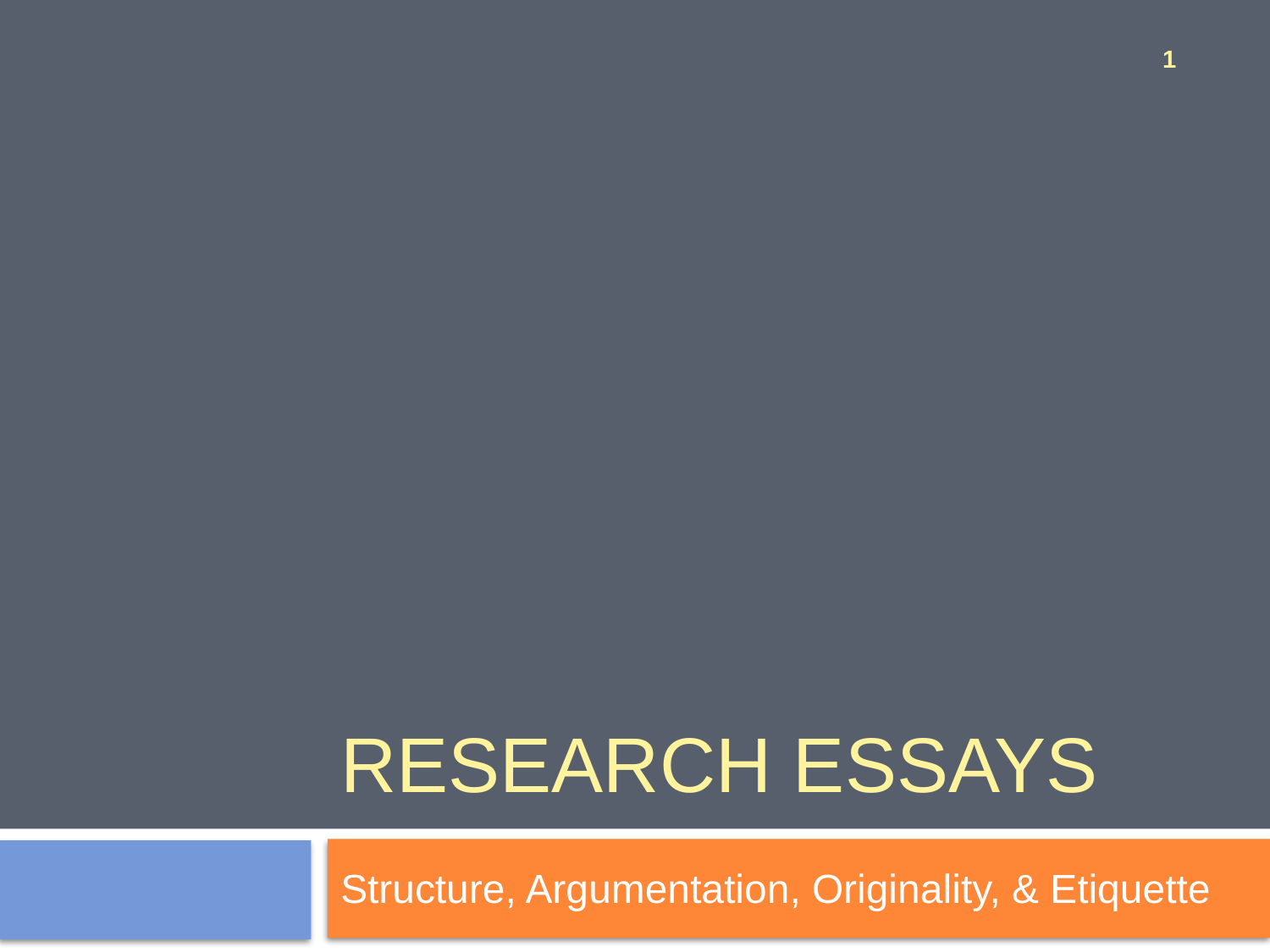

1
# Research Essays
Structure, Argumentation, Originality, & Etiquette